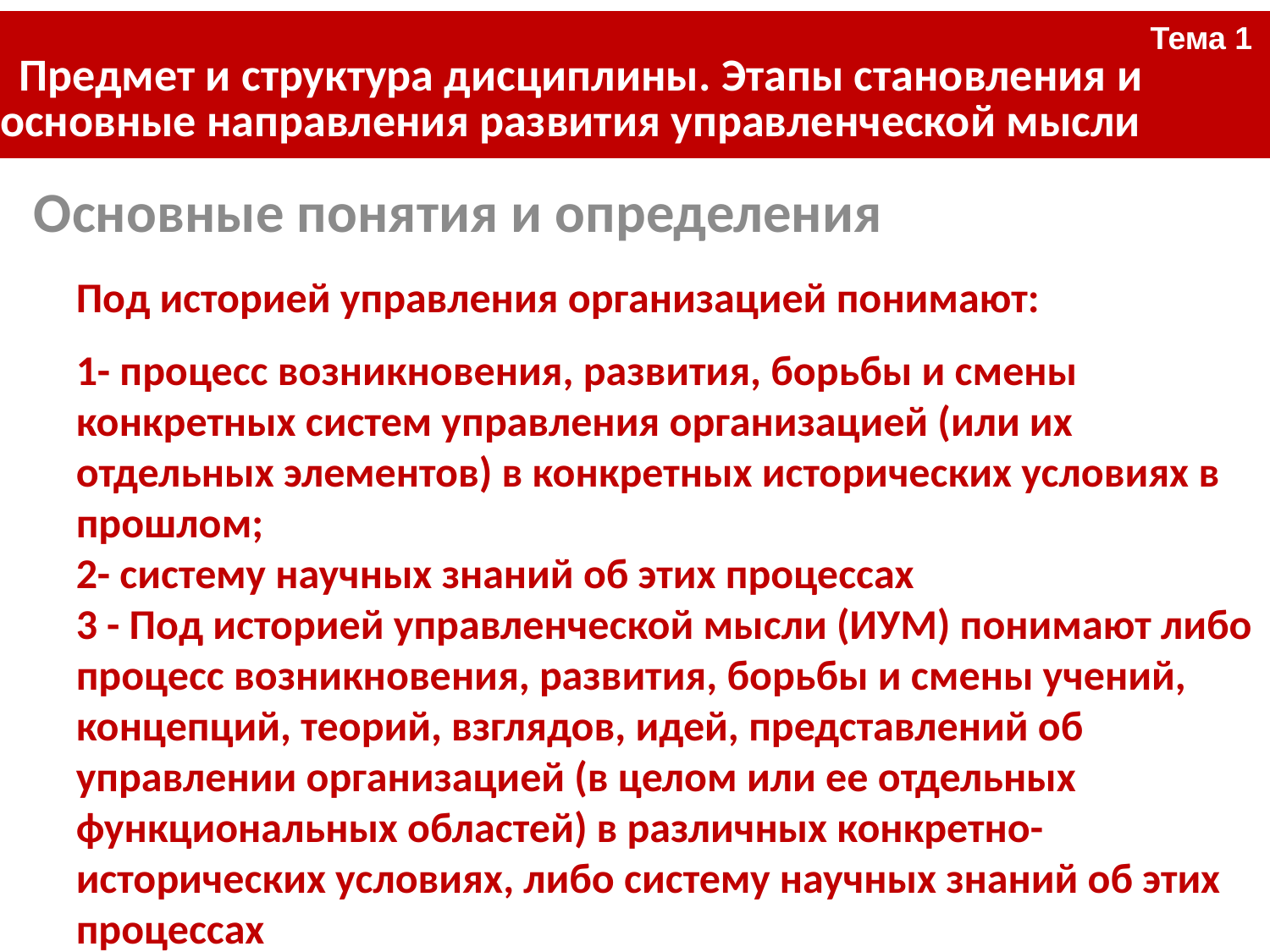

| Тема 1 Предмет и структура дисциплины. Этапы становления и основные направления развития управленческой мысли |
| --- |
#
Основные понятия и определения

Под историей управления организацией понимают:
1- процесс возникновения, развития, борьбы и смены конкретных систем управления организацией (или их отдельных элементов) в конкретных исторических условиях в прошлом;
2- систему научных знаний об этих процессах
3 - Под историей управленческой мысли (ИУМ) понимают либо процесс возникновения, развития, борьбы и смены учений, концепций, теорий, взглядов, идей, представлений об управлении организацией (в целом или ее отдельных функциональных областей) в различных конкретно-исторических условиях, либо систему научных знаний об этих процессах